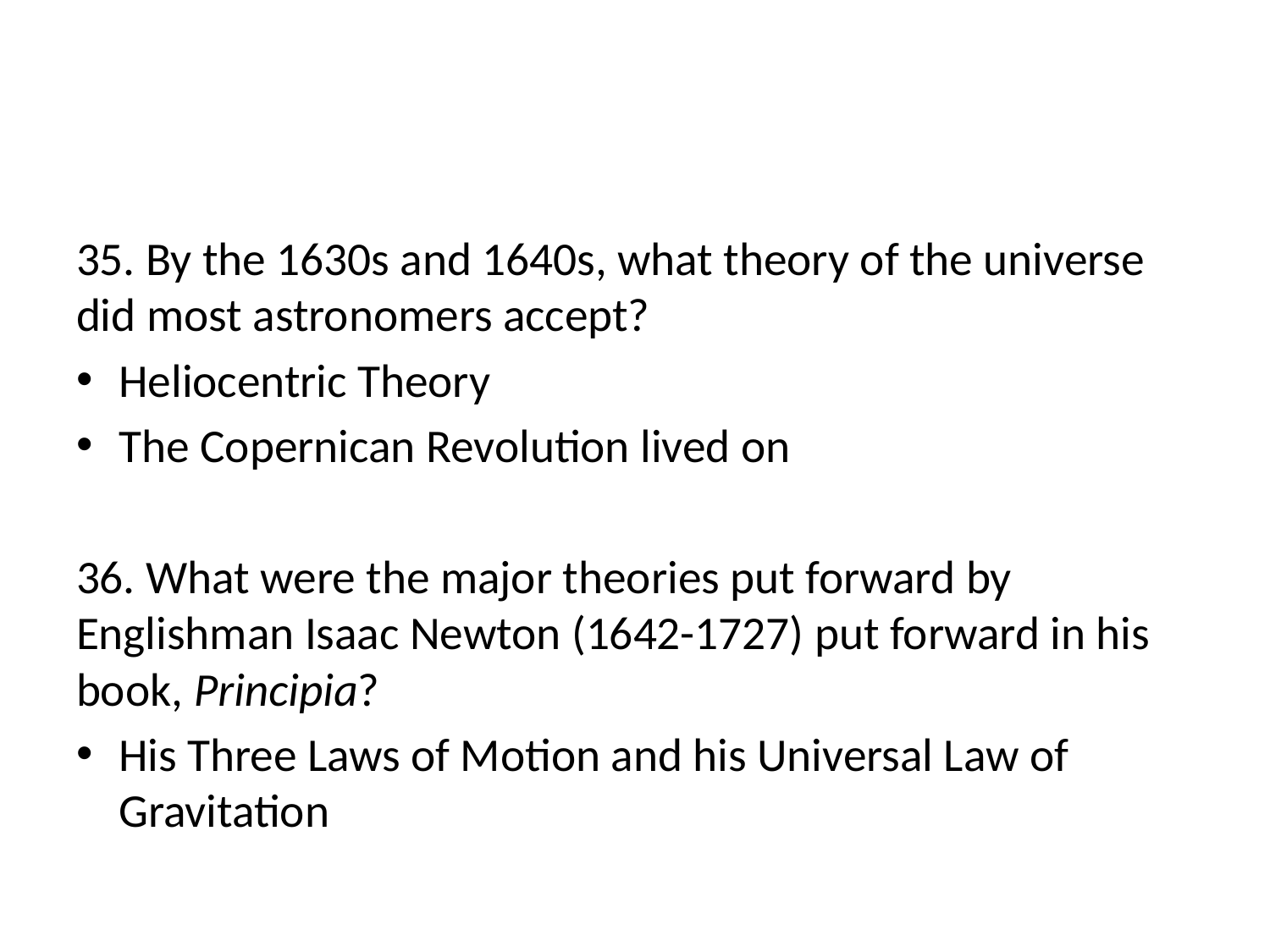

#
35. By the 1630s and 1640s, what theory of the universe did most astronomers accept?
Heliocentric Theory
The Copernican Revolution lived on

36. What were the major theories put forward by Englishman Isaac Newton (1642-1727) put forward in his book, Principia?
His Three Laws of Motion and his Universal Law of Gravitation